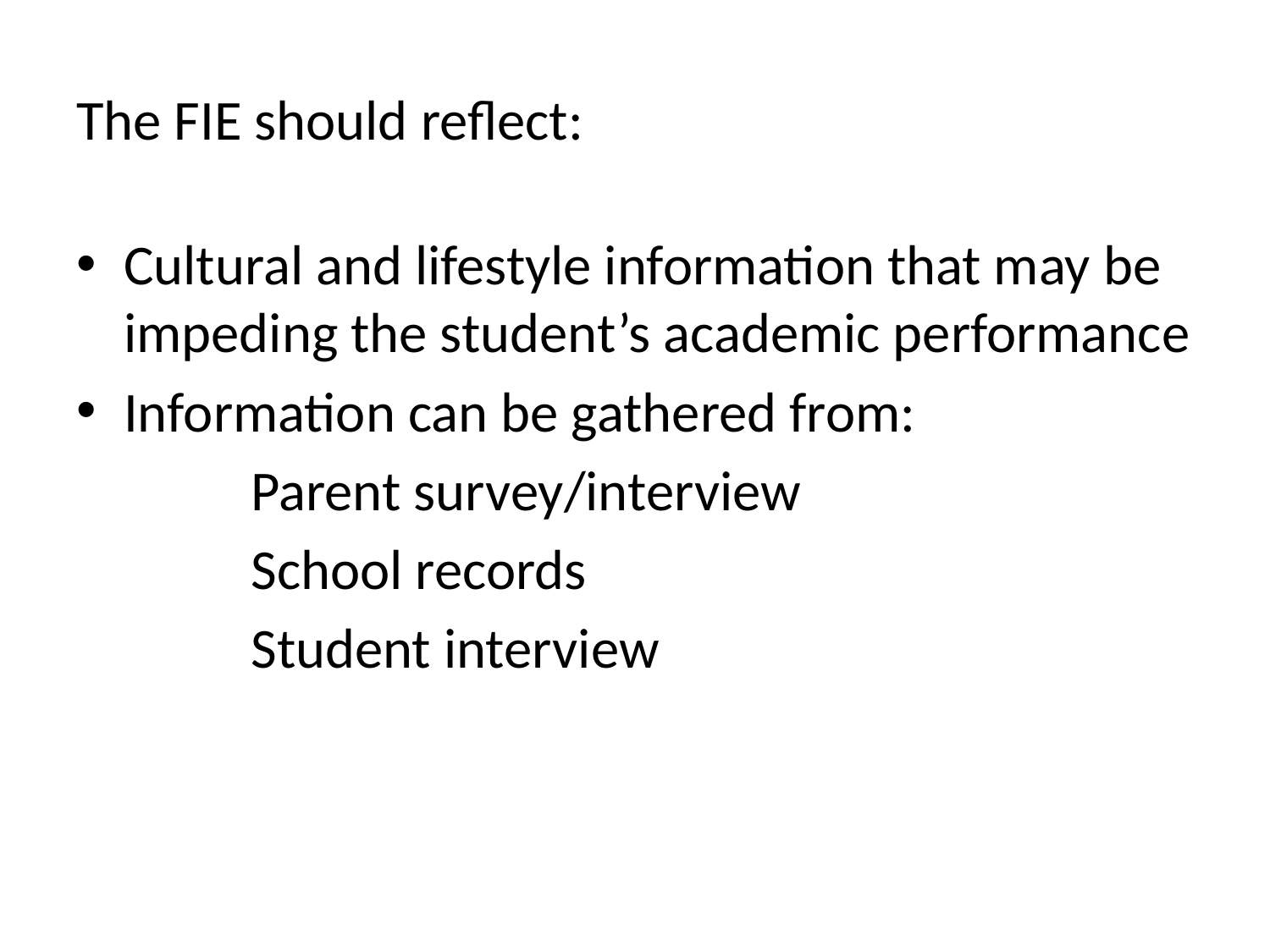

# The FIE should reflect:
Cultural and lifestyle information that may be impeding the student’s academic performance
Information can be gathered from:
		Parent survey/interview
		School records
		Student interview